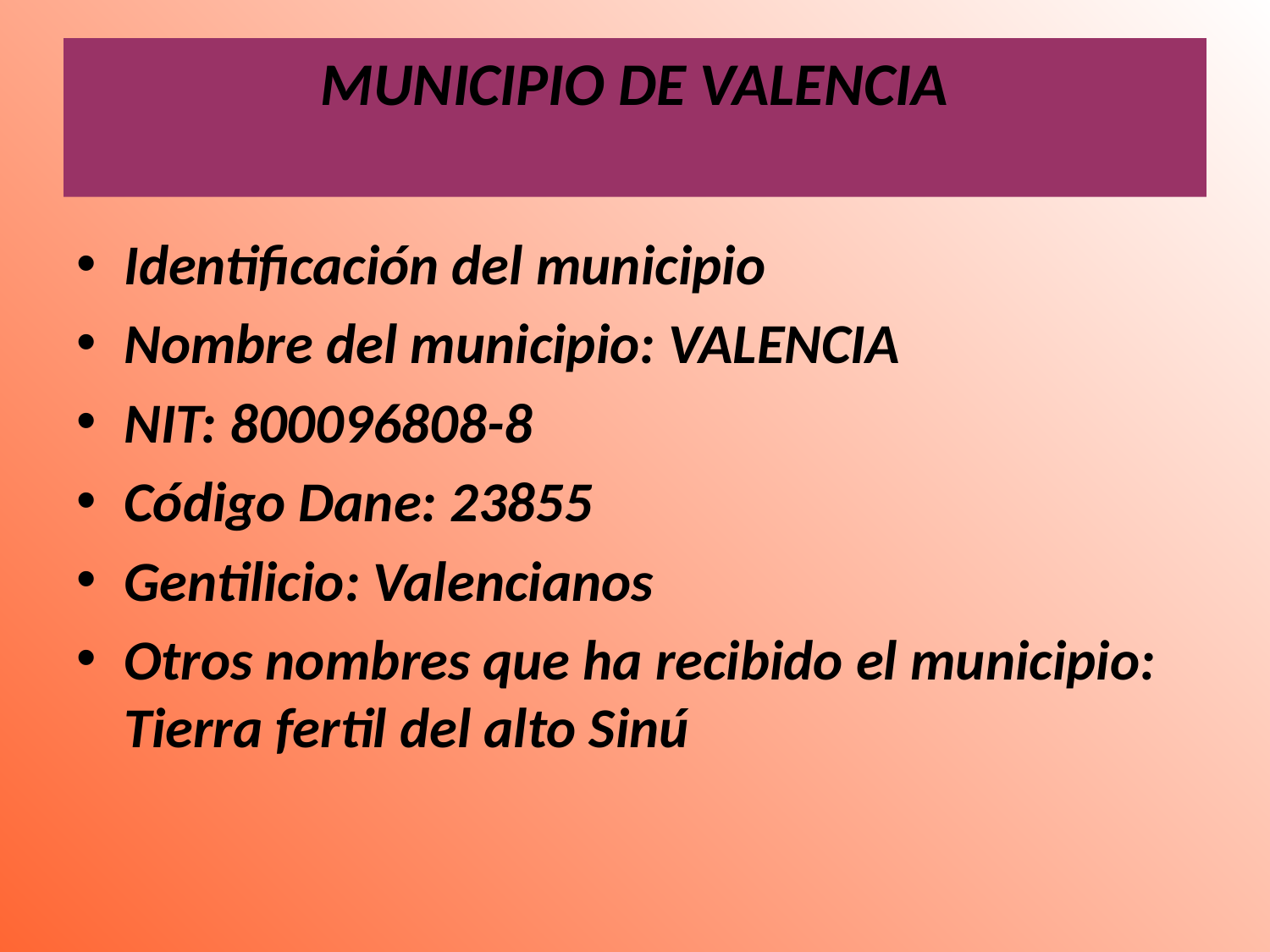

# MUNICIPIO DE VALENCIA
Identificación del municipio
Nombre del municipio: VALENCIA
NIT: 800096808-8
Código Dane: 23855
Gentilicio: Valencianos
Otros nombres que ha recibido el municipio: Tierra fertil del alto Sinú